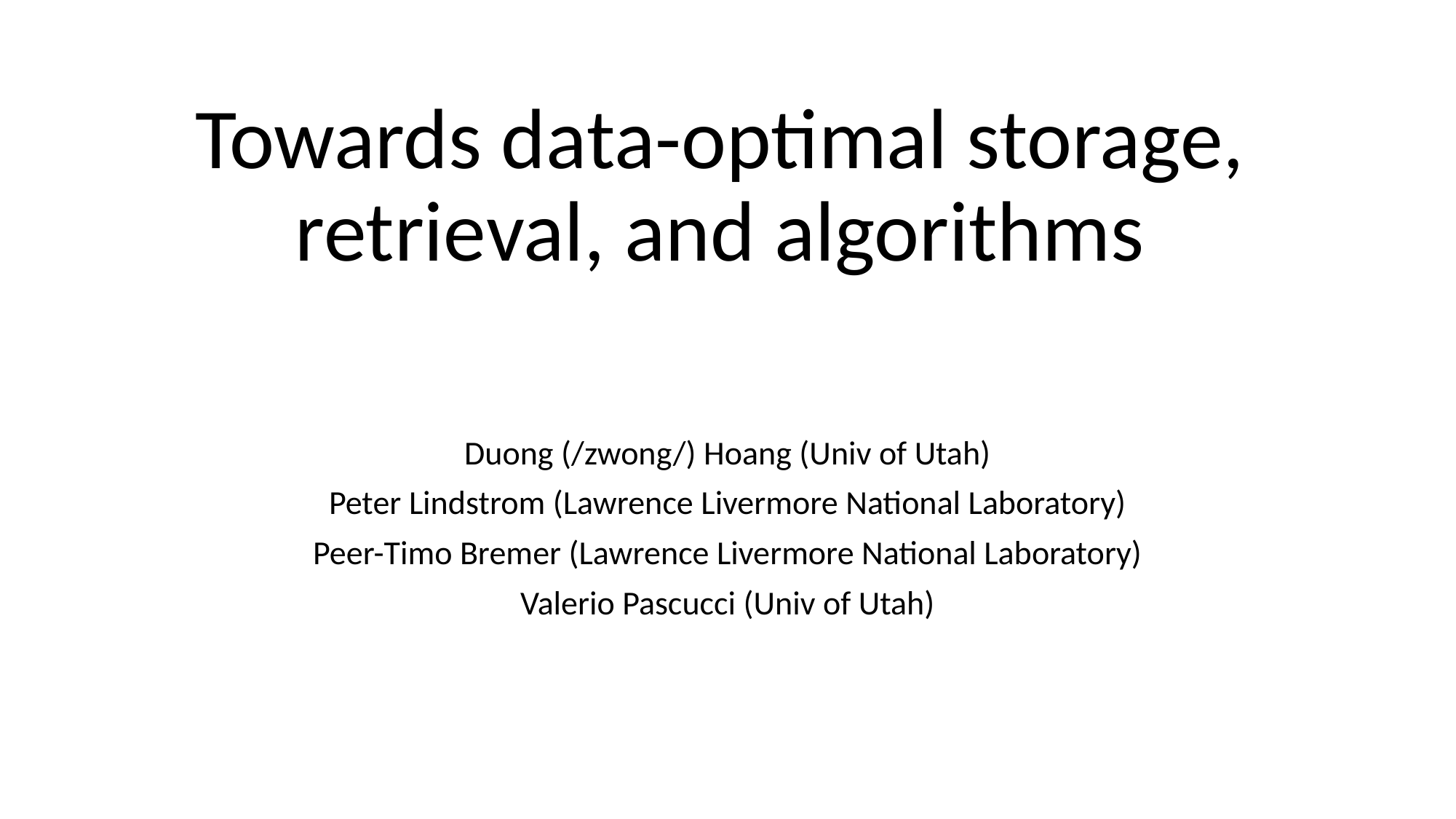

# Towards data-optimal storage, retrieval, and algorithms
Duong (/zwong/) Hoang (Univ of Utah)
Peter Lindstrom (Lawrence Livermore National Laboratory)
Peer-Timo Bremer (Lawrence Livermore National Laboratory)
Valerio Pascucci (Univ of Utah)